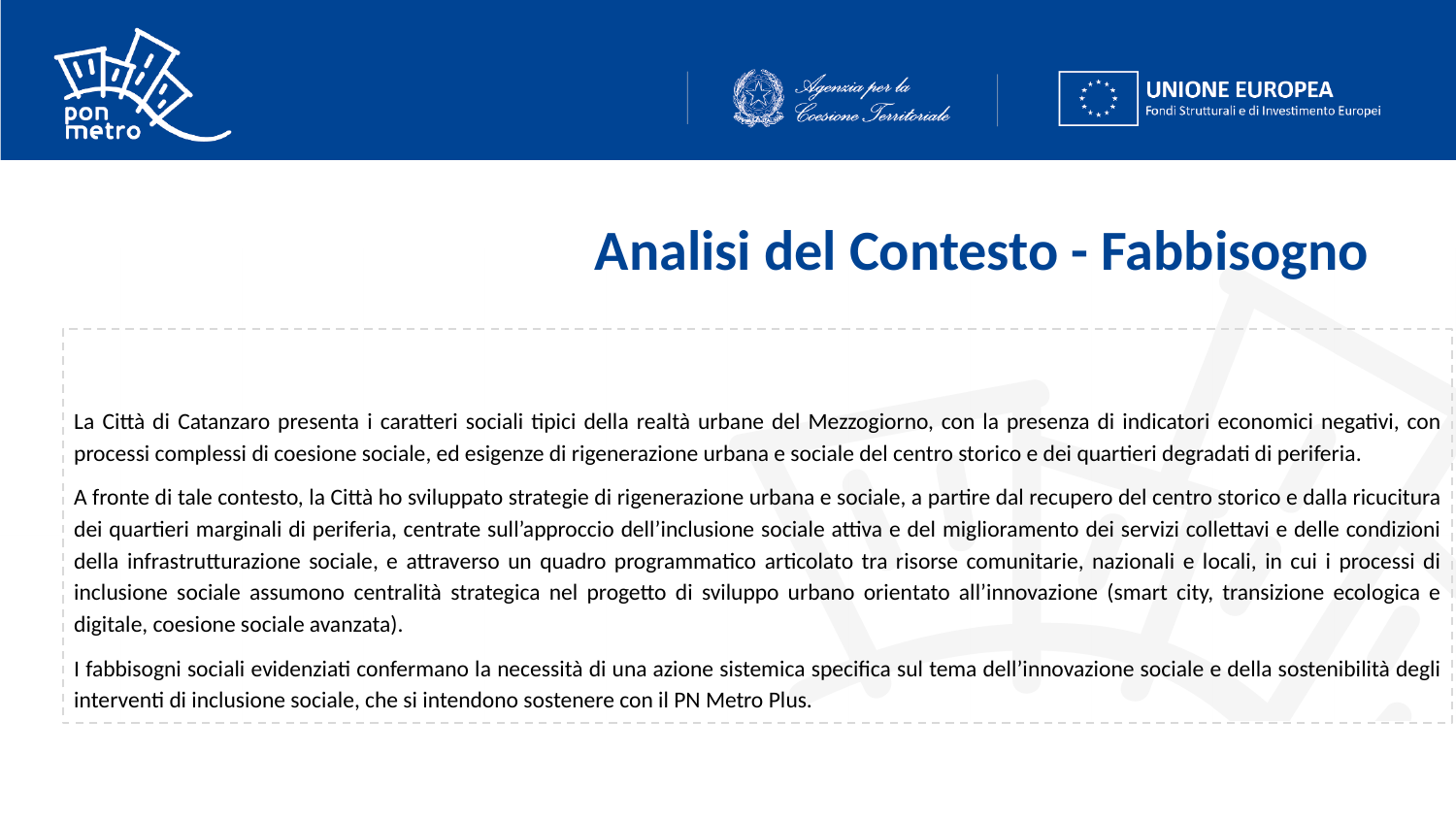

# Analisi del Contesto - Fabbisogno

La Città di Catanzaro presenta i caratteri sociali tipici della realtà urbane del Mezzogiorno, con la presenza di indicatori economici negativi, con processi complessi di coesione sociale, ed esigenze di rigenerazione urbana e sociale del centro storico e dei quartieri degradati di periferia.
A fronte di tale contesto, la Città ho sviluppato strategie di rigenerazione urbana e sociale, a partire dal recupero del centro storico e dalla ricucitura dei quartieri marginali di periferia, centrate sull’approccio dell’inclusione sociale attiva e del miglioramento dei servizi collettavi e delle condizioni della infrastrutturazione sociale, e attraverso un quadro programmatico articolato tra risorse comunitarie, nazionali e locali, in cui i processi di inclusione sociale assumono centralità strategica nel progetto di sviluppo urbano orientato all’innovazione (smart city, transizione ecologica e digitale, coesione sociale avanzata).
I fabbisogni sociali evidenziati confermano la necessità di una azione sistemica specifica sul tema dell’innovazione sociale e della sostenibilità degli interventi di inclusione sociale, che si intendono sostenere con il PN Metro Plus.